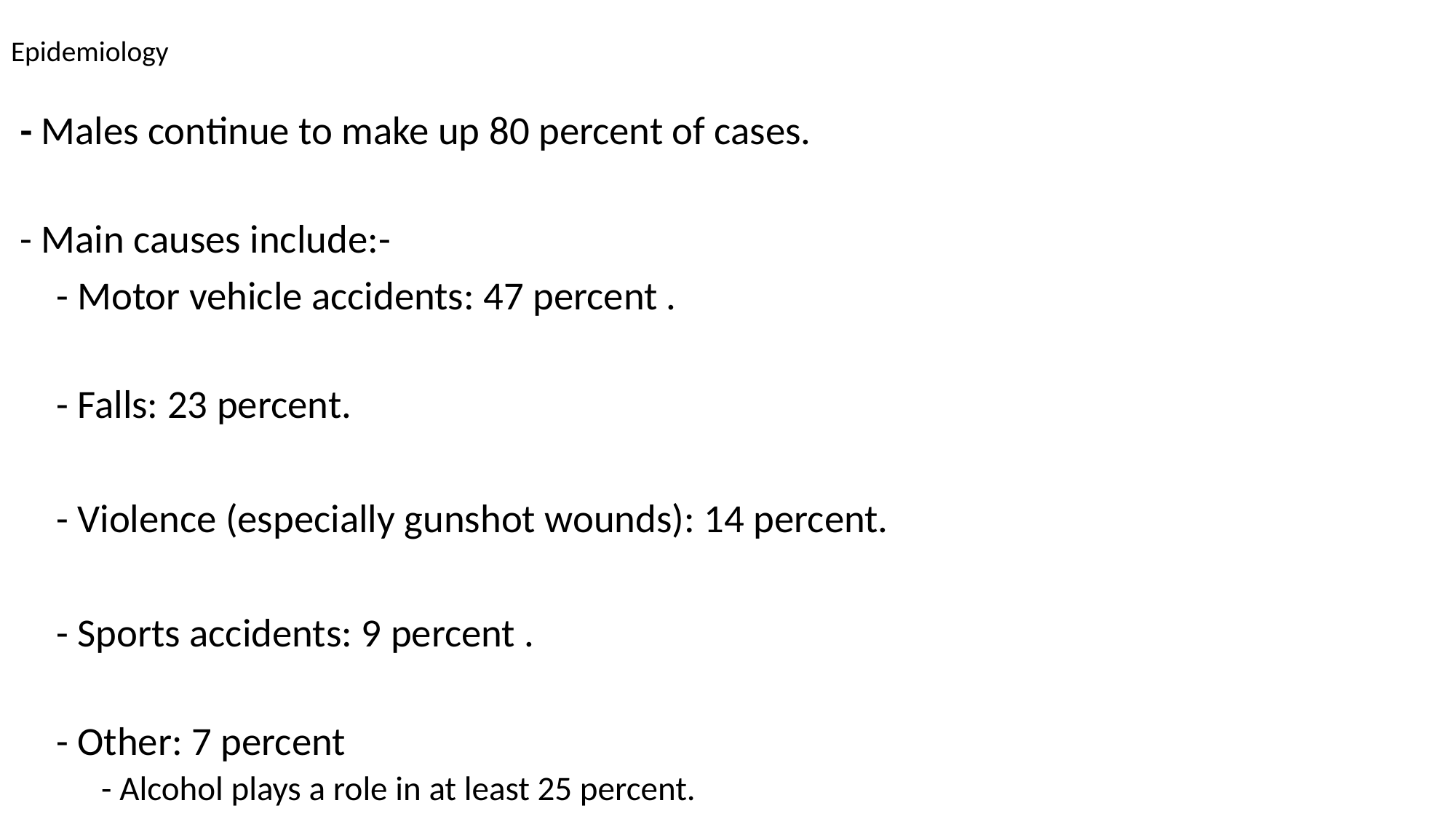

# Epidemiology
 - Males continue to make up 80 percent of cases.

 - Main causes include:-
     - Motor vehicle accidents: 47 percent .

     - Falls: 23 percent.

     - Violence (especially gunshot wounds): 14 percent.

     - Sports accidents: 9 percent .

     - Other: 7 percent
     - Alcohol plays a role in at least 25 percent.